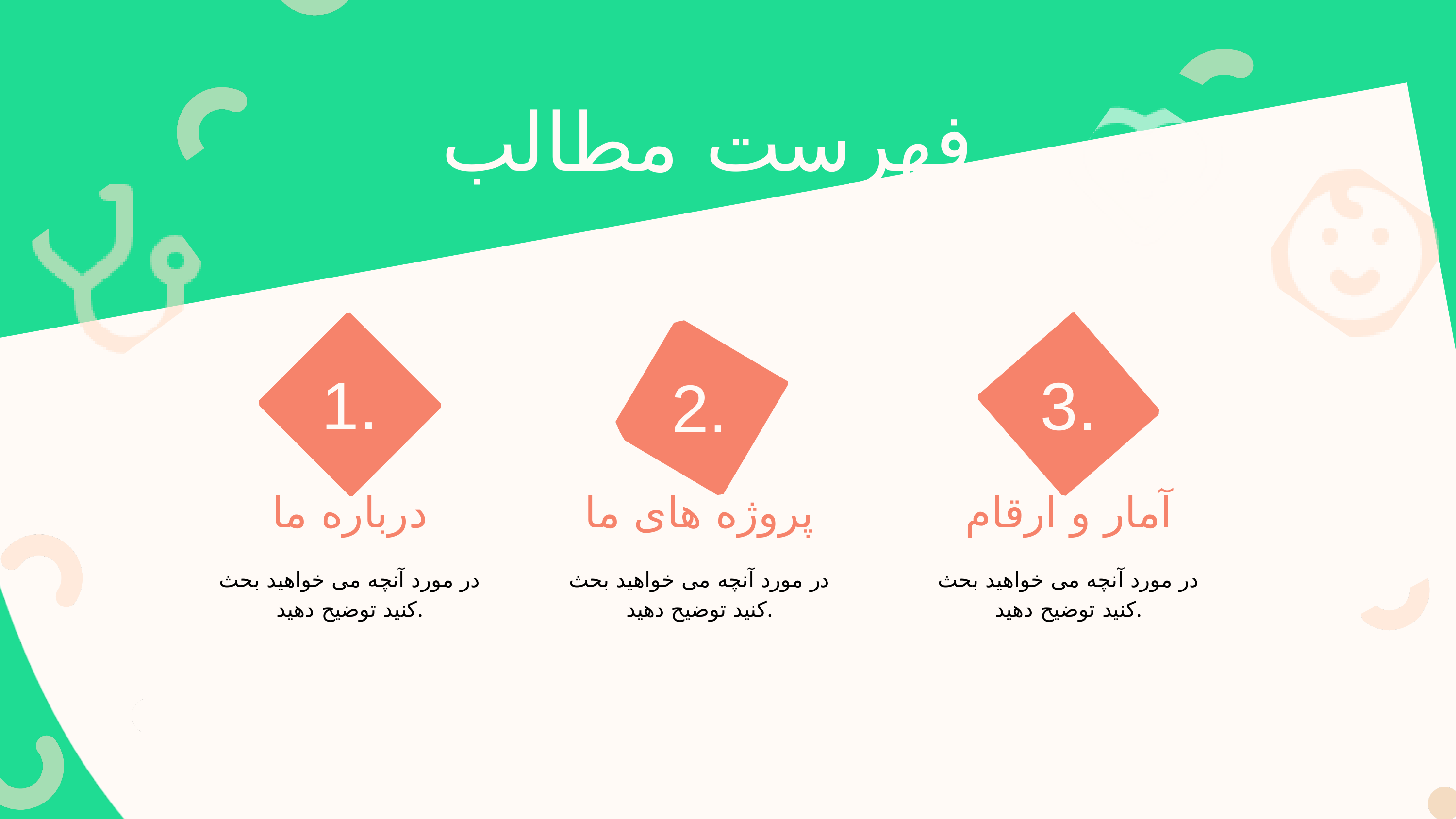

فهرست مطالب

1.

3.

2.

درباره ما
پروژه های ما
آمار و ارقام

در مورد آنچه می خواهید بحث کنید توضیح دهید.
در مورد آنچه می خواهید بحث کنید توضیح دهید.
در مورد آنچه می خواهید بحث کنید توضیح دهید.